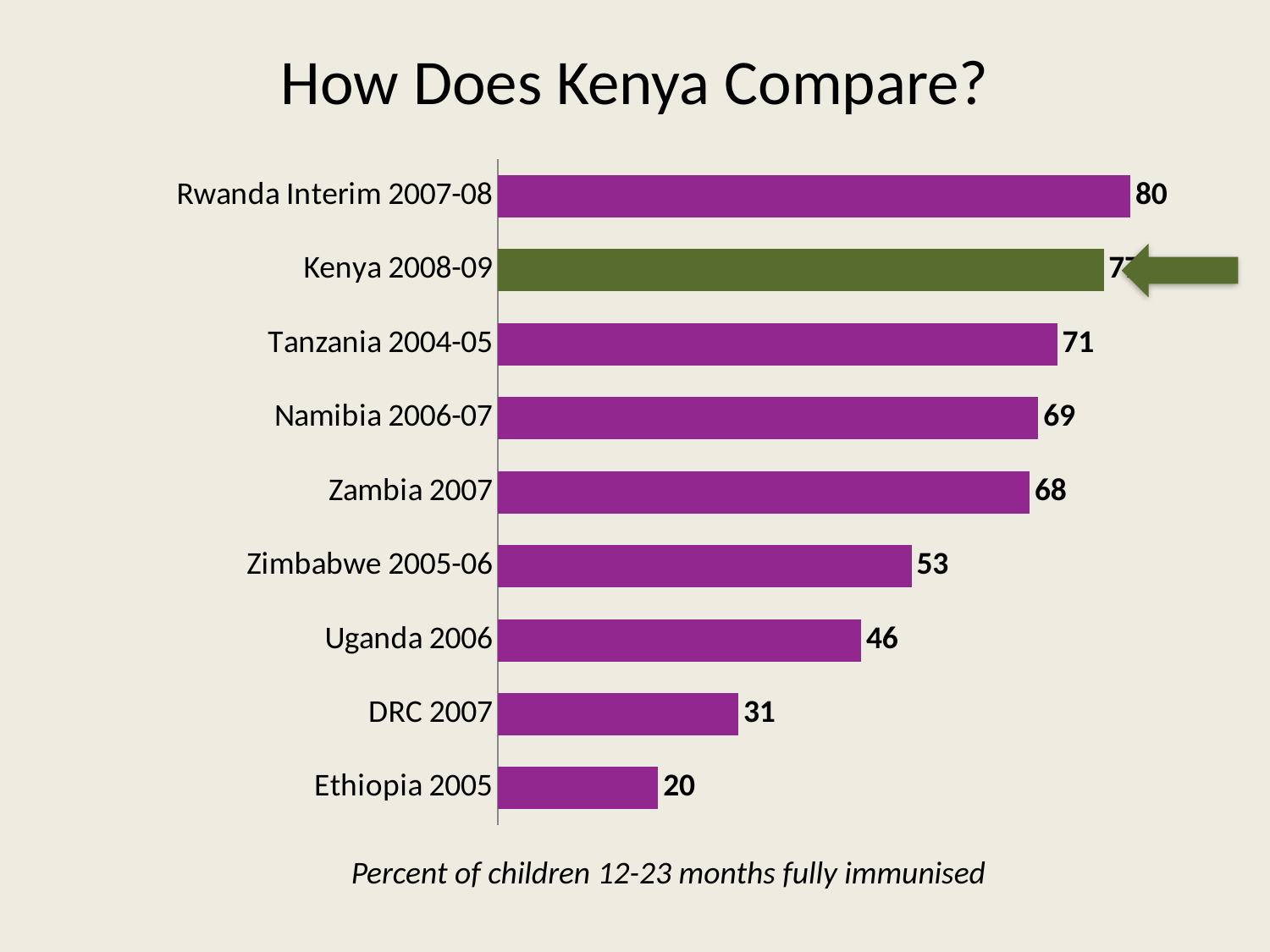

# How Does Kenya Compare?

### Chart

| Category |  |
|---|---|
| Ethiopia 2005 | 20.4 |
| DRC 2007 | 30.6 |
| Uganda 2006 | 46.2 |
| Zimbabwe 2005-06 | 52.6 |
| Zambia 2007 | 67.6 |
| Namibia 2006-07 | 68.7 |
| Tanzania 2004-05 | 71.1 |
| Kenya 2008-09 | 77.0 |
| Rwanda Interim 2007-08 | 80.4 |
Percent of children 12-23 months fully immunised